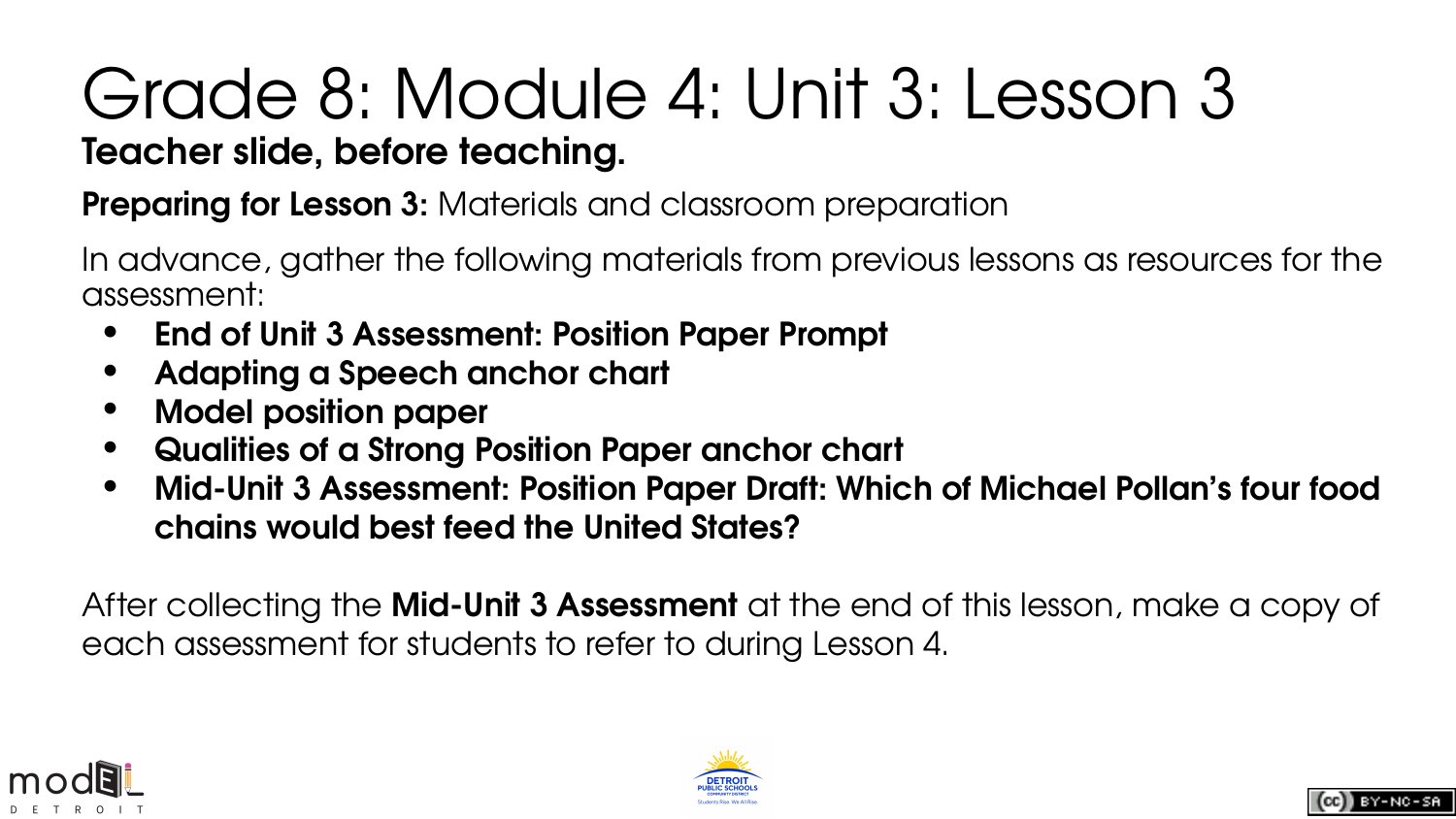

# Grade 8: Module 4: Unit 3: Lesson 3
Teacher slide, before teaching.

Preparing for Lesson 3: Materials and classroom preparation
In advance, gather the following materials from previous lessons as resources for the assessment:
End of Unit 3 Assessment: Position Paper Prompt
Adapting a Speech anchor chart
Model position paper
Qualities of a Strong Position Paper anchor chart
Mid-Unit 3 Assessment: Position Paper Draft: Which of Michael Pollan’s four food chains would best feed the United States?

After collecting the Mid-Unit 3 Assessment at the end of this lesson, make a copy of each assessment for students to refer to during Lesson 4.